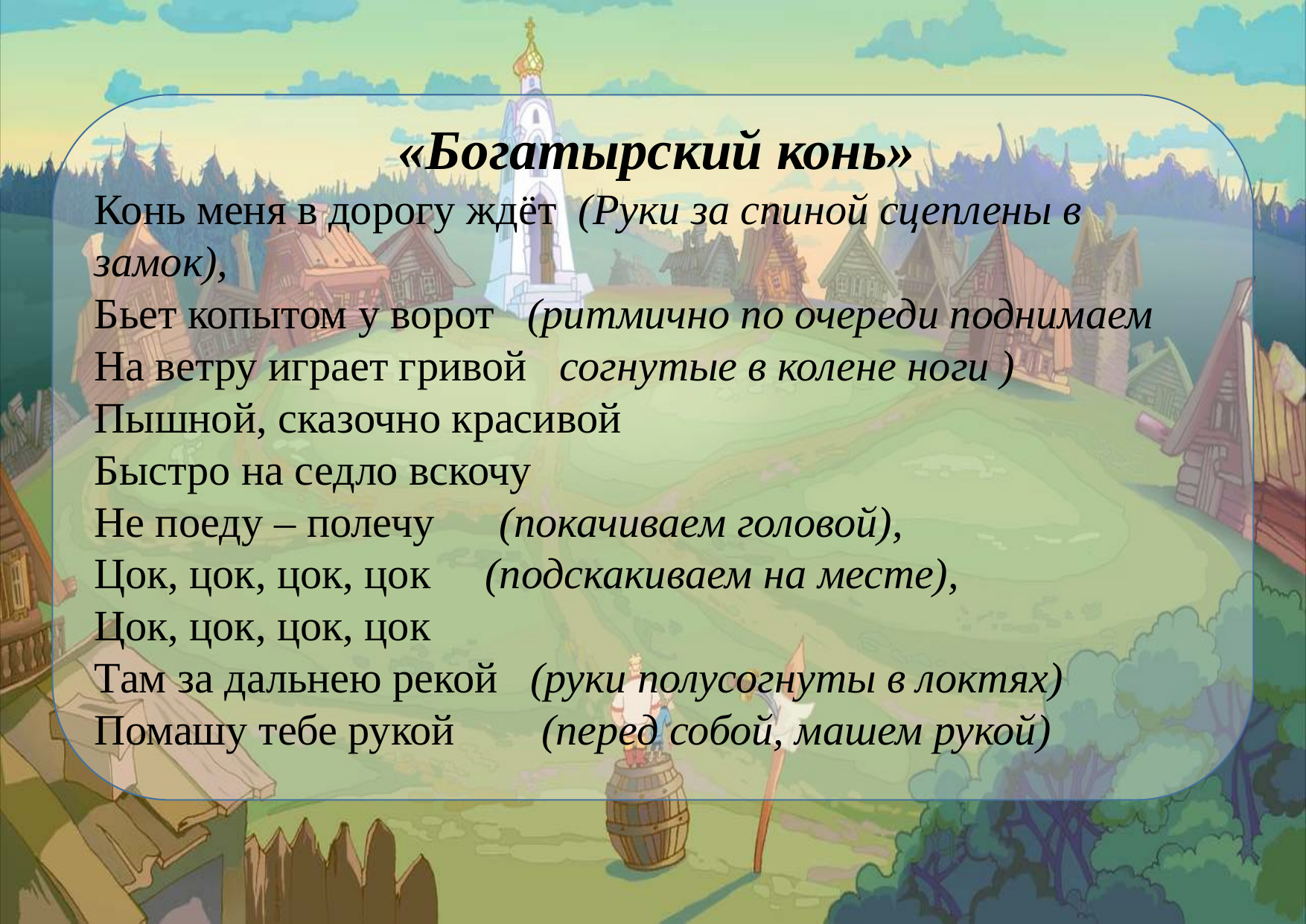

«Богатырский конь»
Конь меня в дорогу ждёт  (Руки за спиной сцеплены в замок),
Бьет копытом у ворот   (ритмично по очереди поднимаем
На ветру играет гривой   согнутые в колене ноги )
Пышной, сказочно красивой
Быстро на седло вскочу
Не поеду – полечу      (покачиваем головой),
Цок, цок, цок, цок     (подскакиваем на месте),
Цок, цок, цок, цок
Там за дальнею рекой   (руки полусогнуты в локтях)
Помашу тебе рукой        (перед собой, машем рукой)